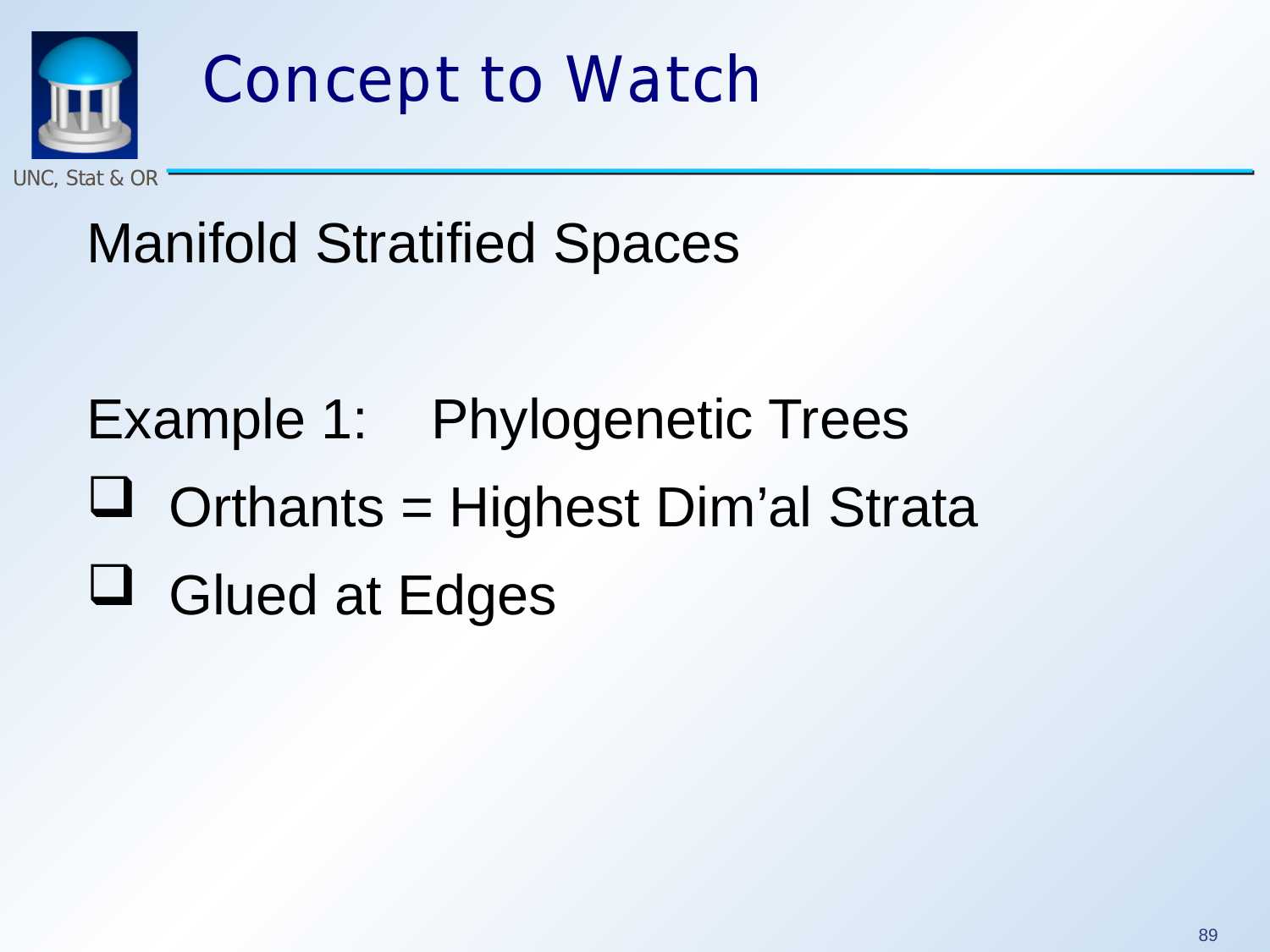

# Concept to Watch
Manifold Stratified Spaces

Example 1:    Phylogenetic Trees
  Orthants = Highest Dim’al Strata
  Glued at Edges